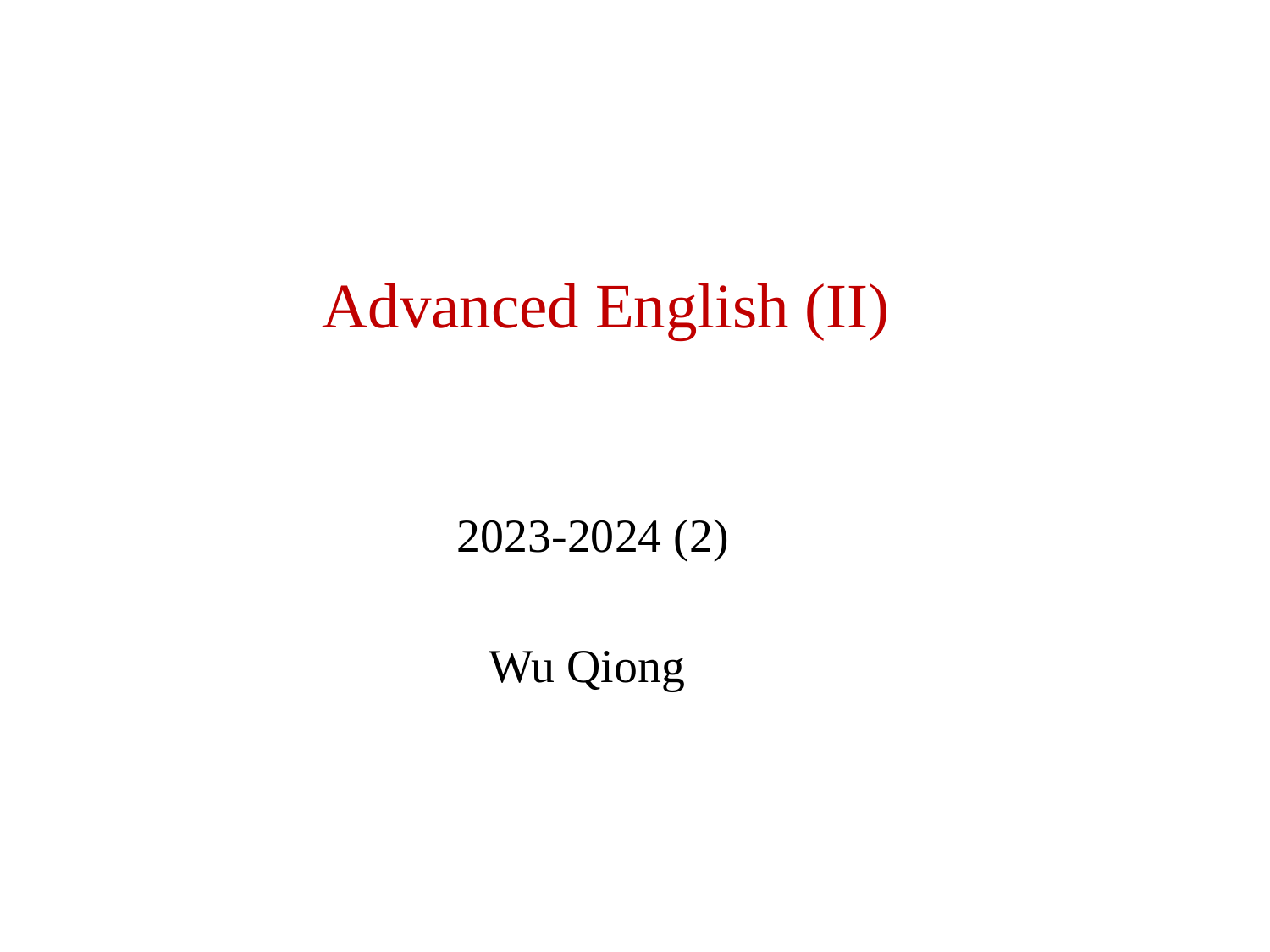

# Advanced English (II)

2023-2024 (2)

Wu Qiong